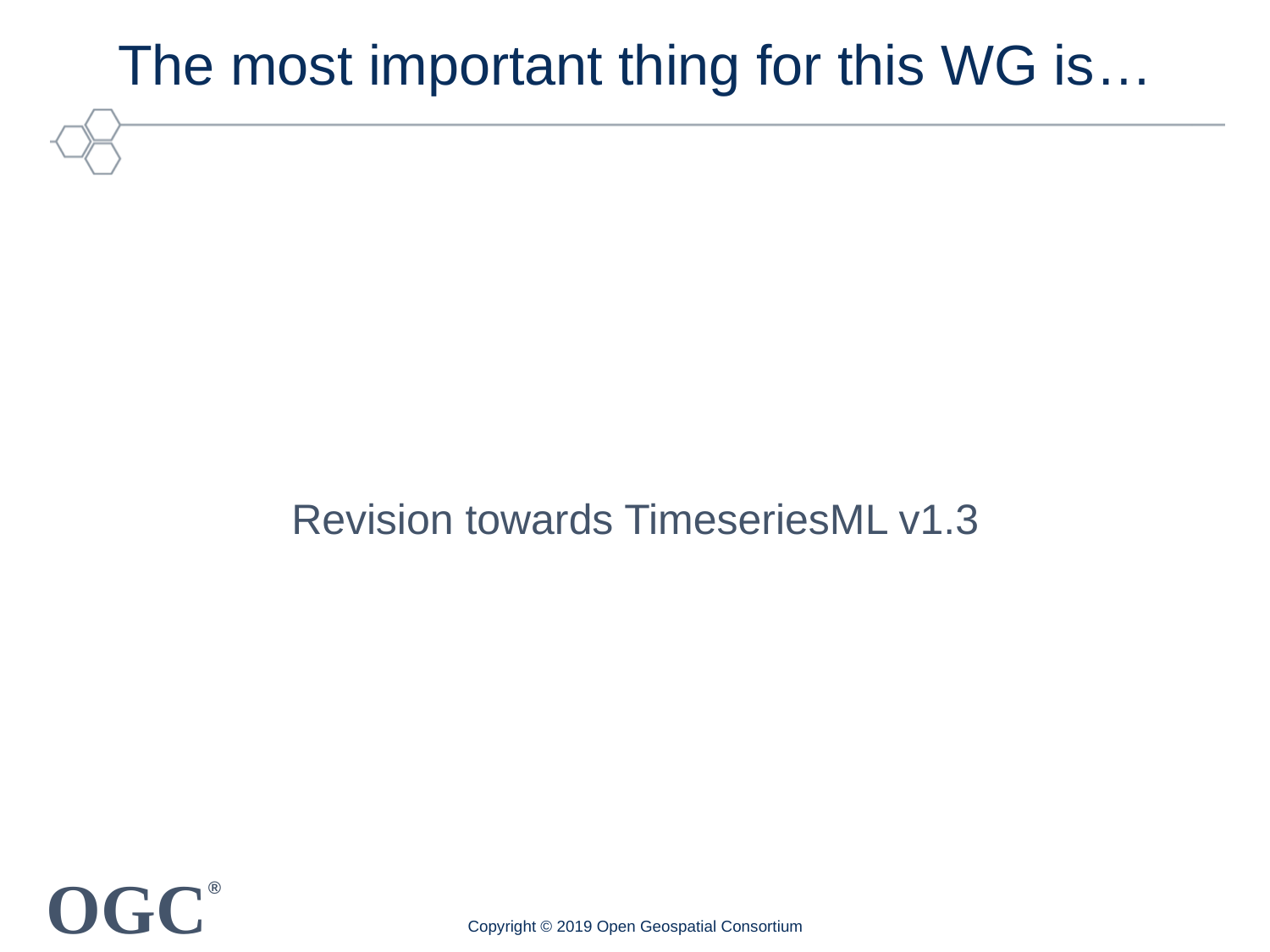

# The most important thing for this WG is…
Revision towards TimeseriesML v1.3
Copyright © 2019 Open Geospatial Consortium